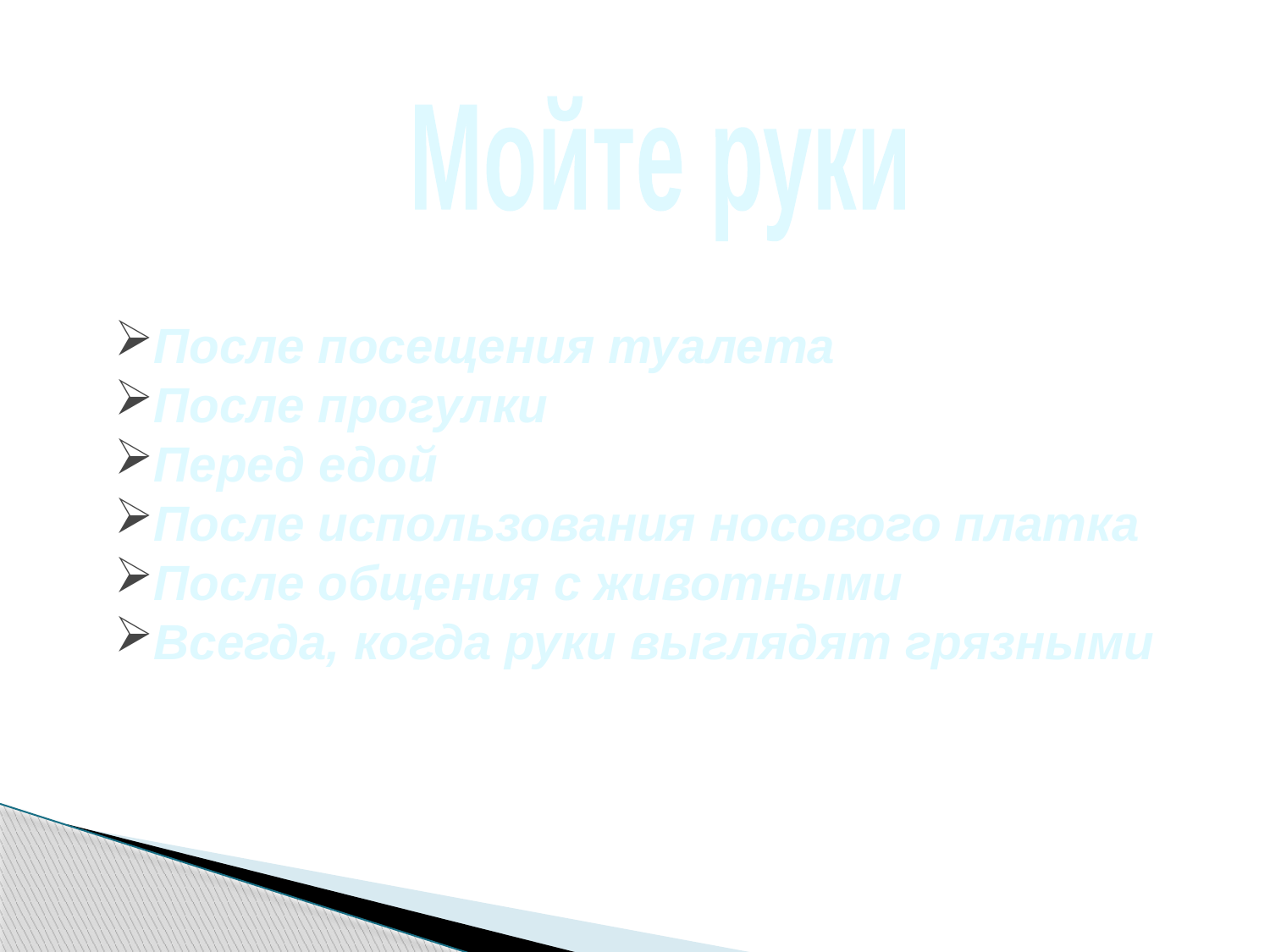

Мойте руки

После посещения туалета
После прогулки
Перед едой
После использования носового платка
После общения с животными
Всегда, когда руки выглядят грязными